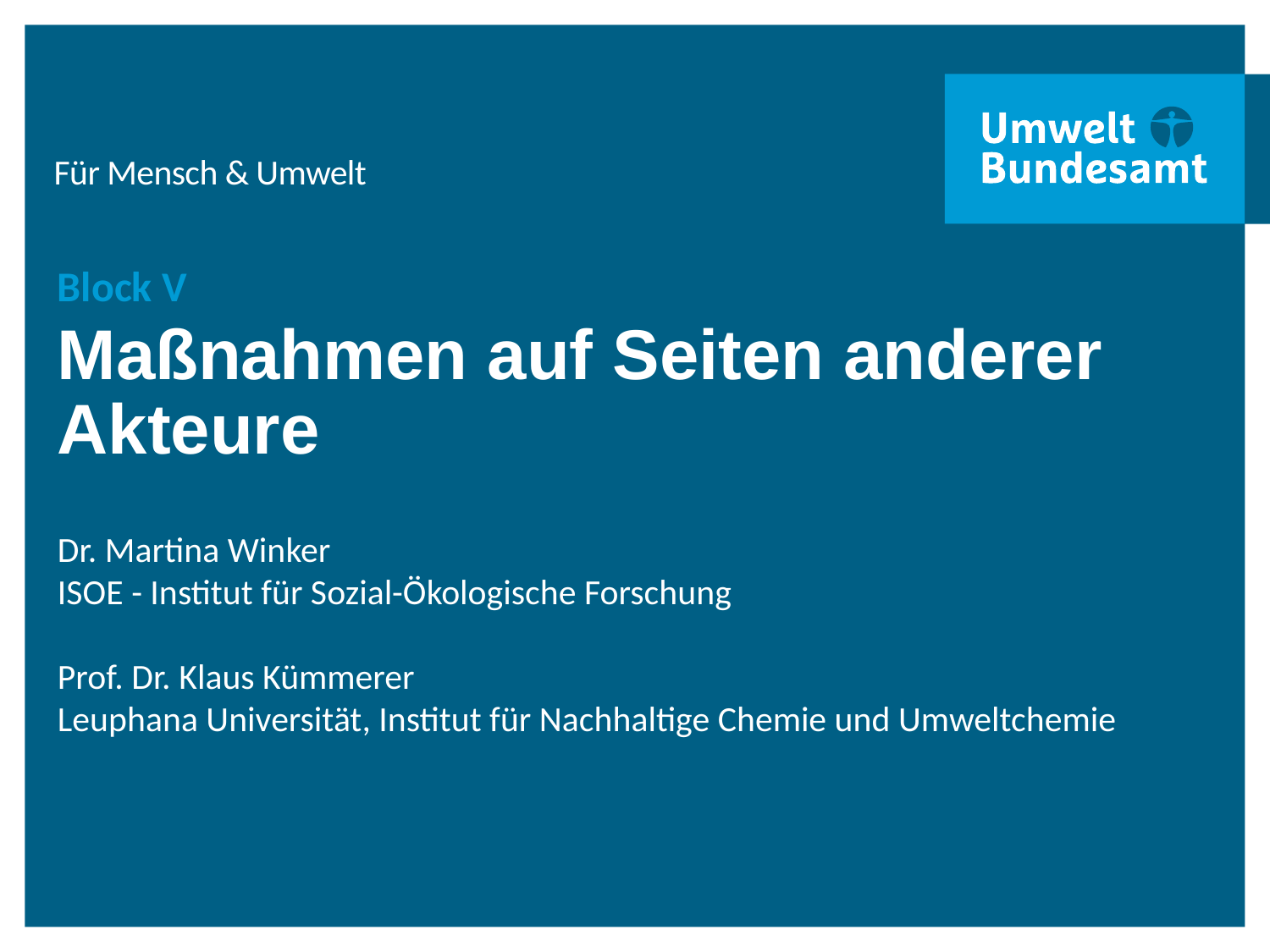

# Block V
Maßnahmen auf Seiten anderer Akteure
Dr. Martina Winker
ISOE - Institut für Sozial-Ökologische Forschung

Prof. Dr. Klaus Kümmerer
Leuphana Universität, Institut für Nachhaltige Chemie und Umweltchemie